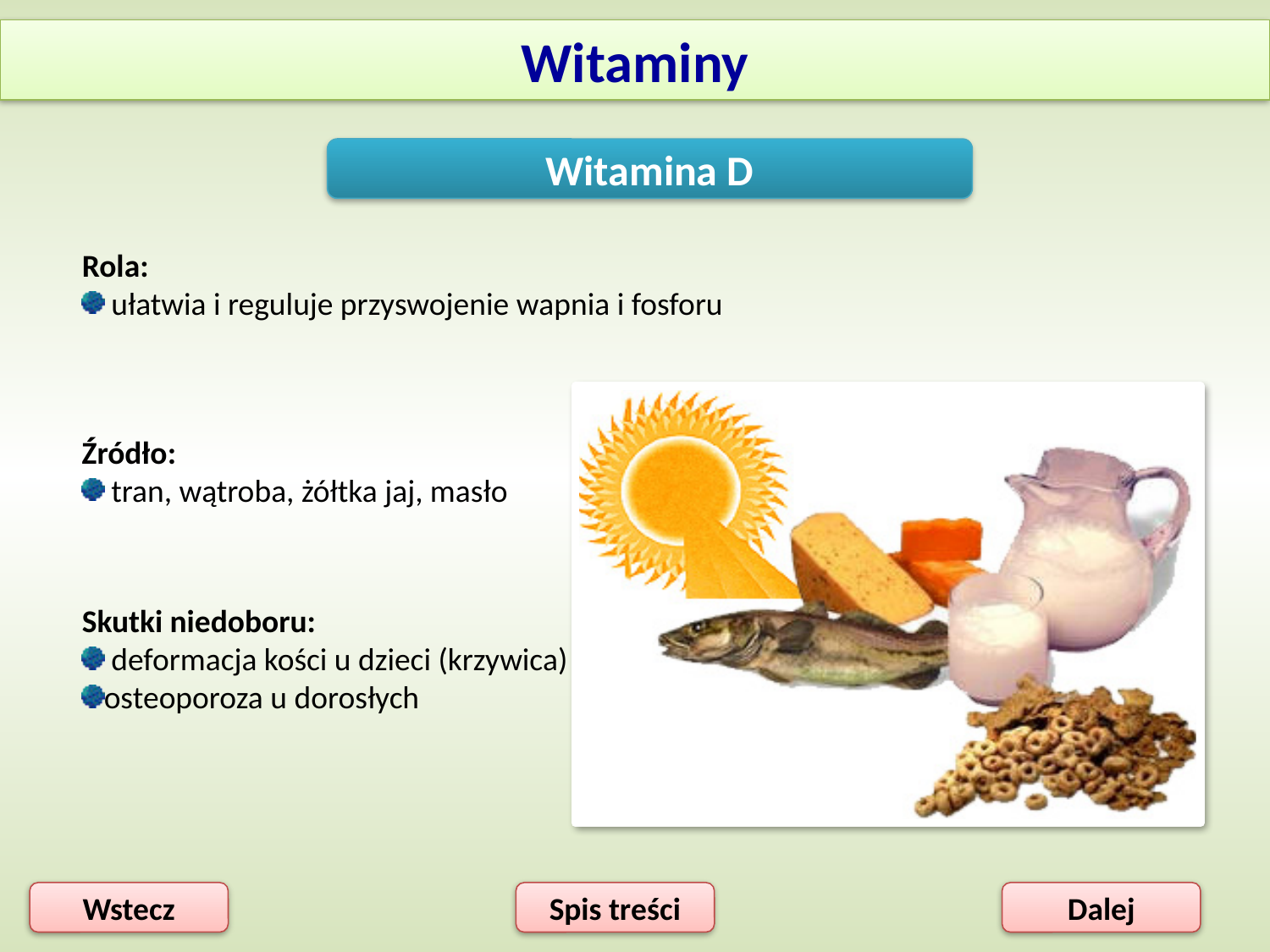

Witaminy
Witamina D
Rola:
 ułatwia i reguluje przyswojenie wapnia i fosforu

Źródło:
 tran, wątroba, żółtka jaj, masło
Skutki niedoboru:
 deformacja kości u dzieci (krzywica)
osteoporoza u dorosłych
Wstecz
Spis treści
Dalej